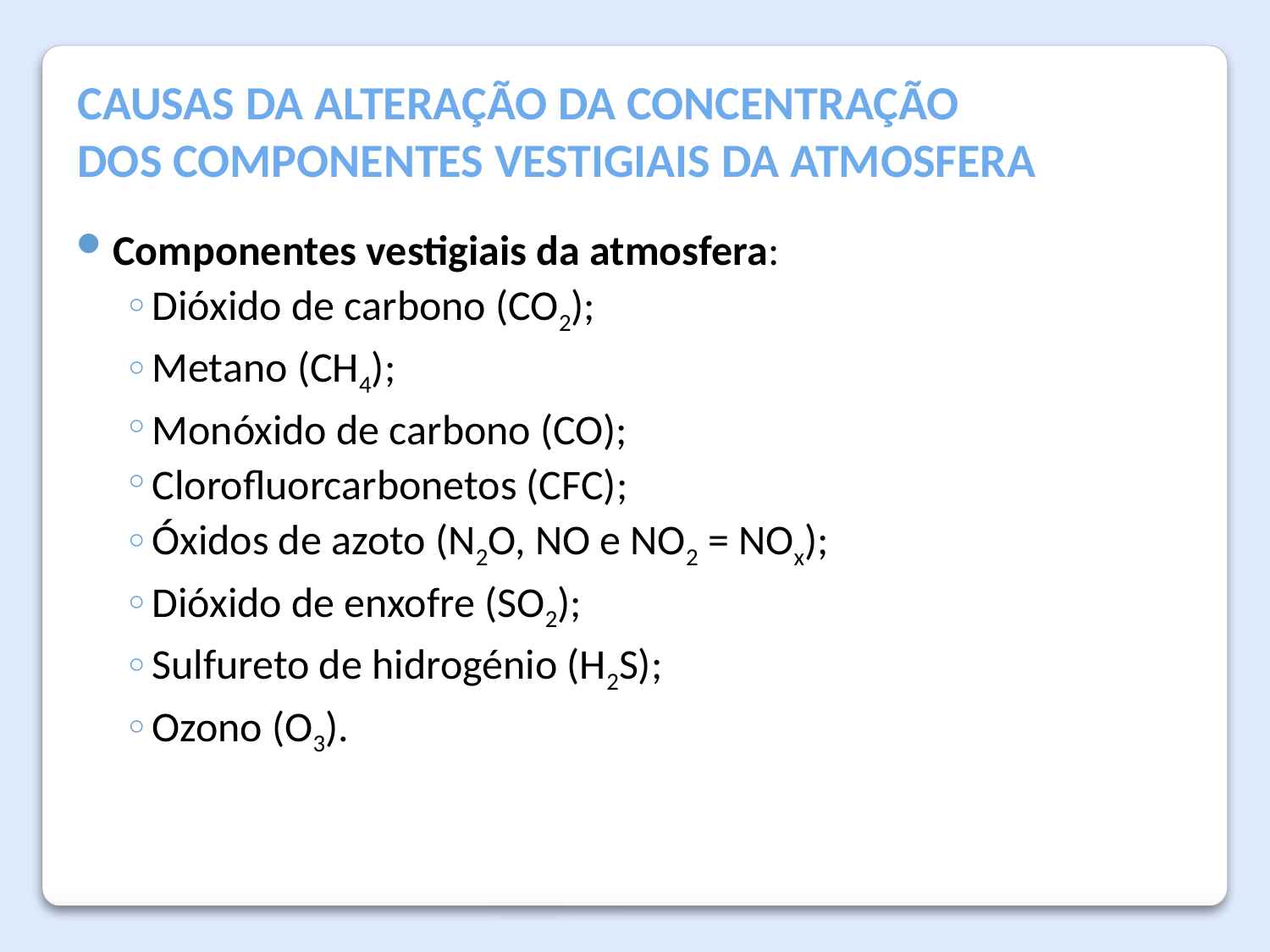

Causas da alteração da concentração
dos componentes vestigiais da atmosfera

Componentes vestigiais da atmosfera:
Dióxido de carbono (CO2);
Metano (CH4);
Monóxido de carbono (CO);
Clorofluorcarbonetos (CFC);
Óxidos de azoto (N2O, NO e NO2 = NOx);
Dióxido de enxofre (SO2);
Sulfureto de hidrogénio (H2S);
Ozono (O3).